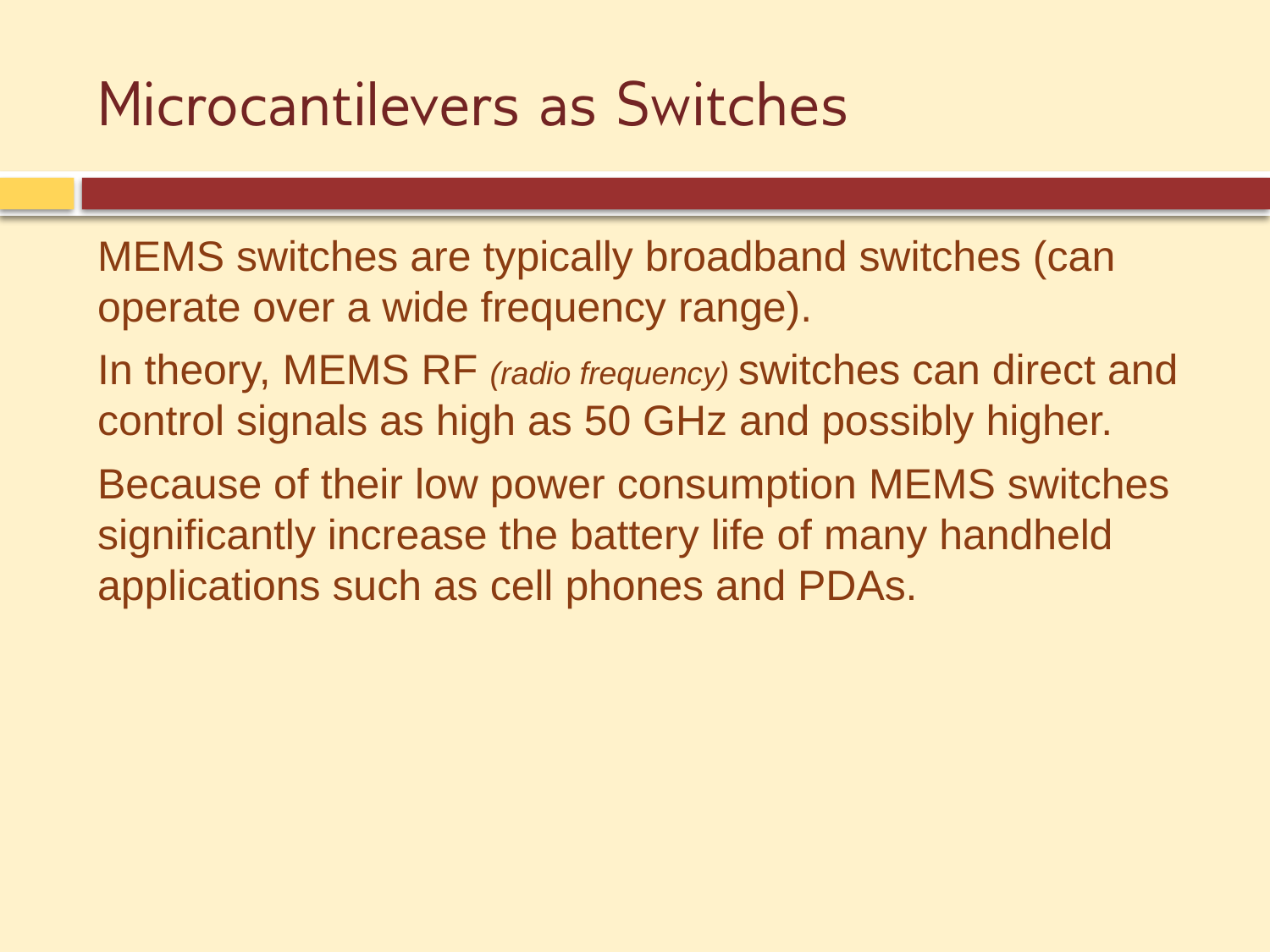

# Microcantilevers as Switches
MEMS switches are typically broadband switches (can operate over a wide frequency range).
In theory, MEMS RF (radio frequency) switches can direct and control signals as high as 50 GHz and possibly higher.
Because of their low power consumption MEMS switches significantly increase the battery life of many handheld applications such as cell phones and PDAs.